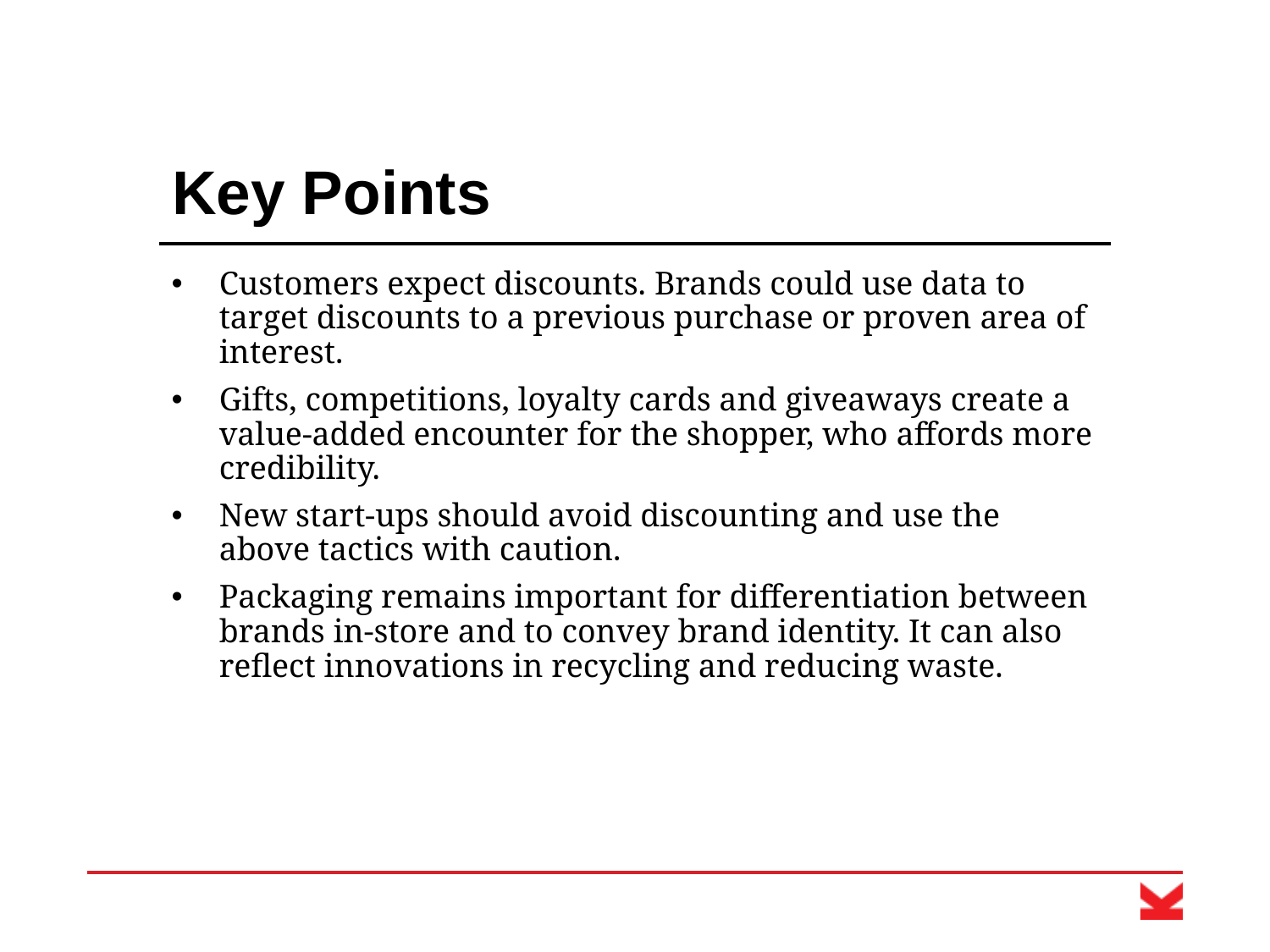

# Key Points
Customers expect discounts. Brands could use data to target discounts to a previous purchase or proven area of interest.
Gifts, competitions, loyalty cards and giveaways create a value-added encounter for the shopper, who affords more credibility.
New start-ups should avoid discounting and use the above tactics with caution.
Packaging remains important for differentiation between brands in-store and to convey brand identity. It can also reflect innovations in recycling and reducing waste.